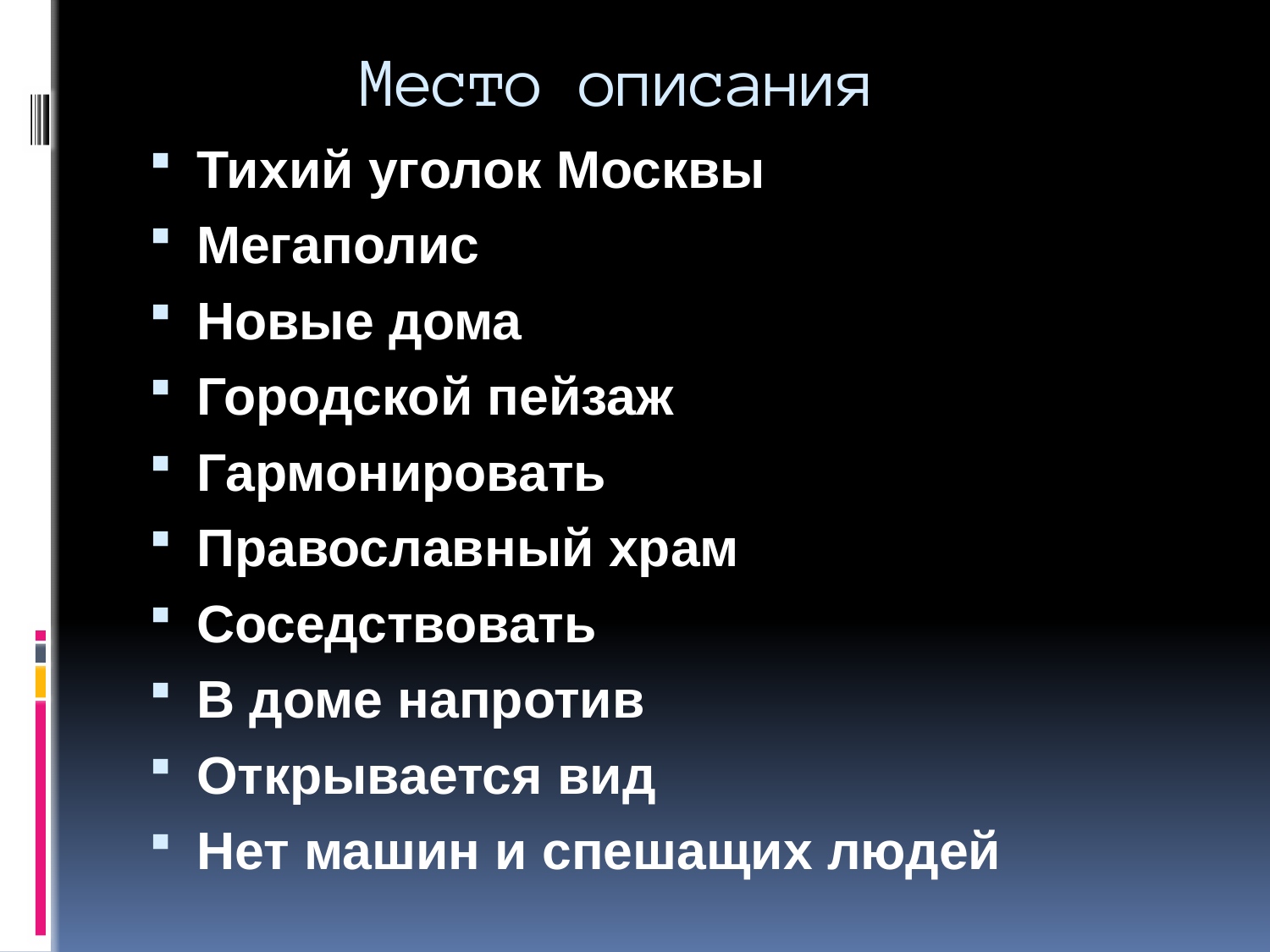

# Место описания
Тихий уголок Москвы
Мегаполис
Новые дома
Городской пейзаж
Гармонировать
Православный храм
Соседствовать
В доме напротив
Открывается вид
Нет машин и спешащих людей